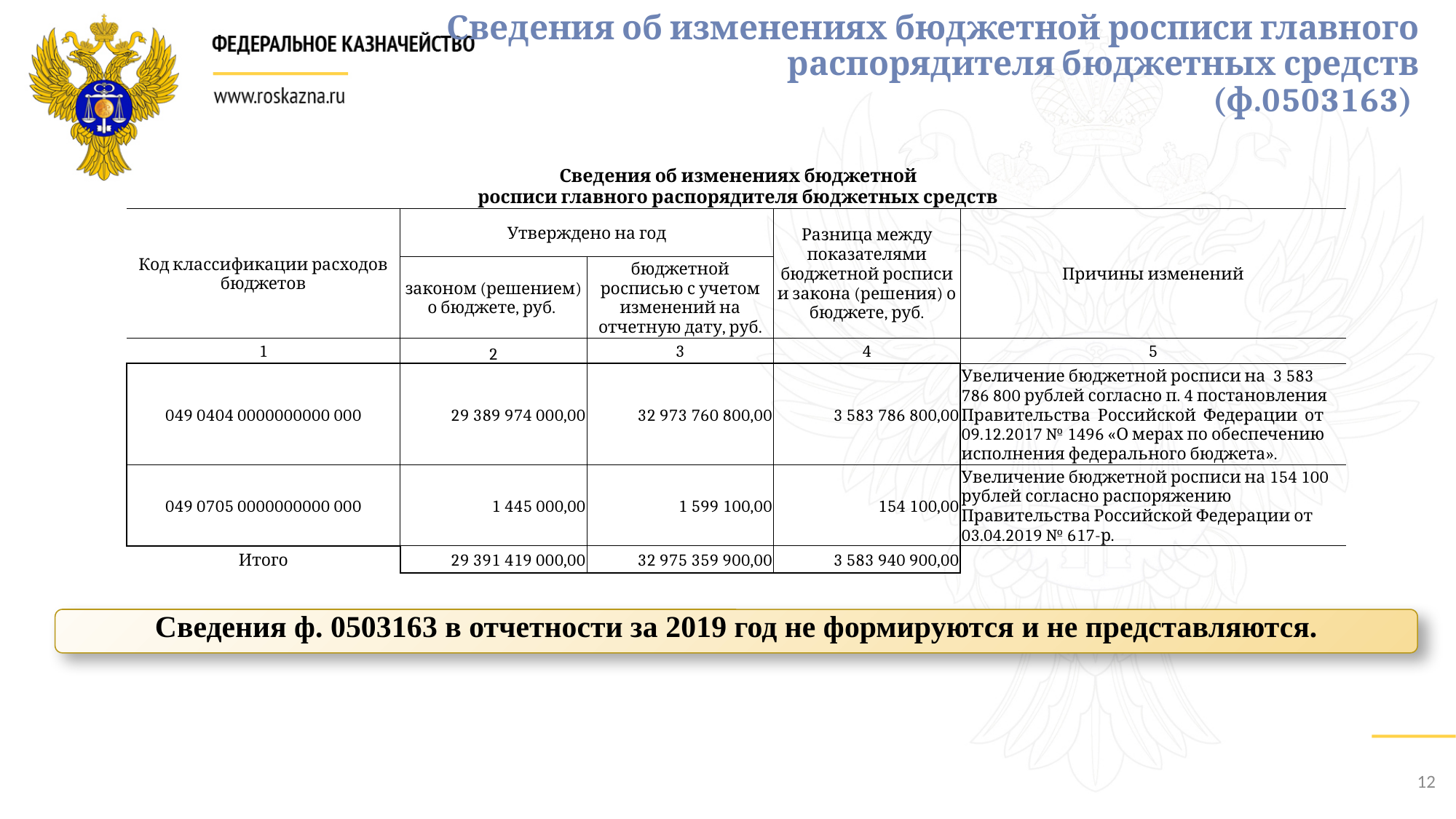

# Сведения об изменениях бюджетной росписи главного распорядителя бюджетных средств (ф.0503163)
| Сведения об изменениях бюджетной росписи главного распорядителя бюджетных средств |  |  |  |  |
| --- | --- | --- | --- | --- |
| Код классификации расходов бюджетов | Утверждено на год |  | Разница между показателями бюджетной росписи и закона (решения) о бюджете, руб. | Причины изменений |
|  | законом (решением) о бюджете, руб. | бюджетной росписью с учетом изменений на отчетную дату, руб. |  |  |
| 1 | 2 | 3 | 4 | 5 |
| 049 0404 0000000000 000 | 29 389 974 000,00 | 32 973 760 800,00 | 3 583 786 800,00 | Увеличение бюджетной росписи на 3 583 786 800 рублей согласно п. 4 постановления Правительства Российской Федерации от 09.12.2017 № 1496 «О мерах по обеспечению исполнения федерального бюджета». |
| 049 0705 0000000000 000 | 1 445 000,00 | 1 599 100,00 | 154 100,00 | Увеличение бюджетной росписи на 154 100 рублей согласно распоряжению Правительства Российской Федерации от 03.04.2019 № 617-р. |
| Итого | 29 391 419 000,00 | 32 975 359 900,00 | 3 583 940 900,00 |  |
Сведения ф. 0503163 в отчетности за 2019 год не формируются и не представляются.

12